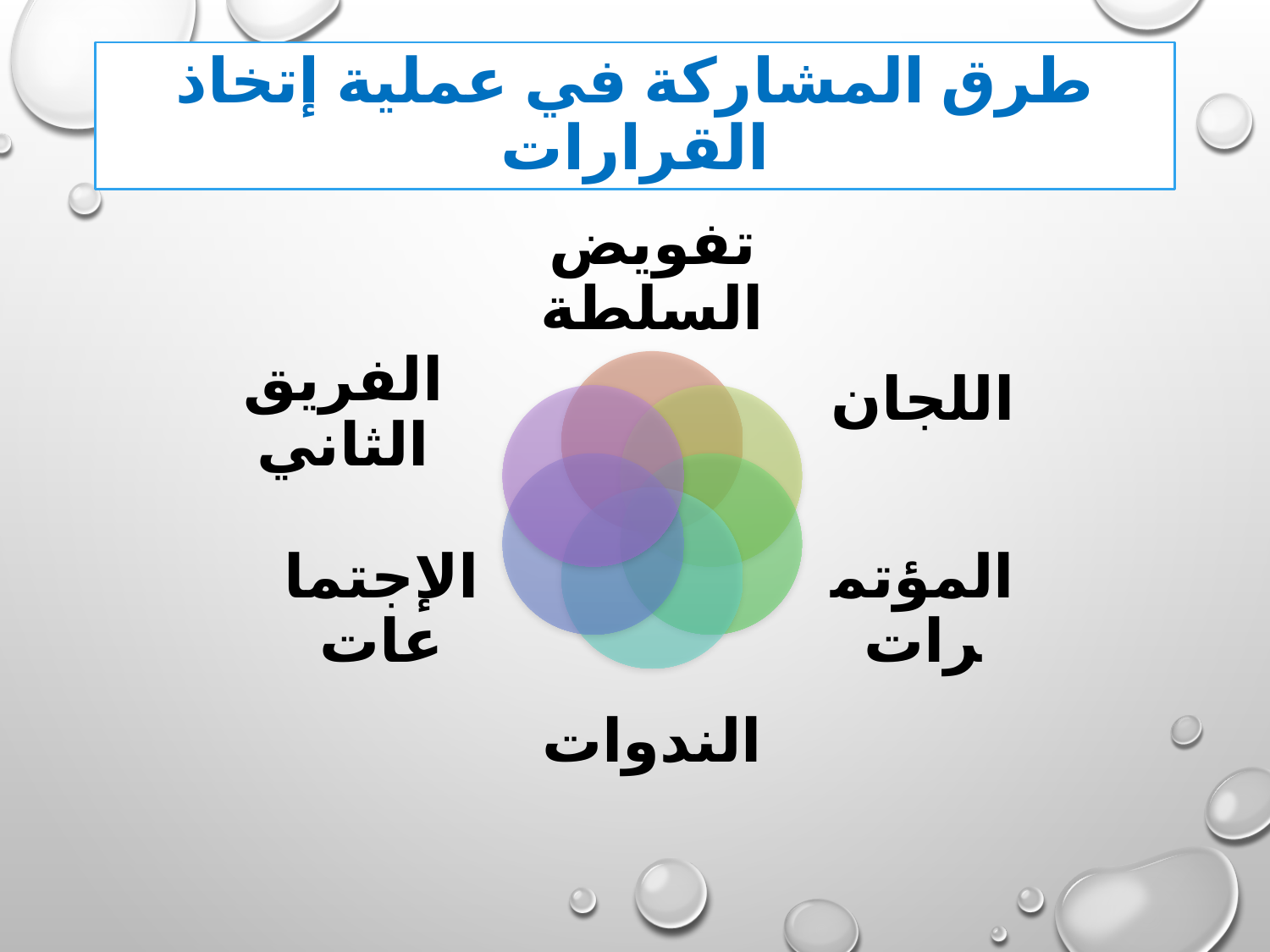

# طرق المشاركة في عملية إتخاذ القرارات
تفويض السلطة
اللجان
المؤتمرات
الندوات
الإجتماعات
الفريق الثاني